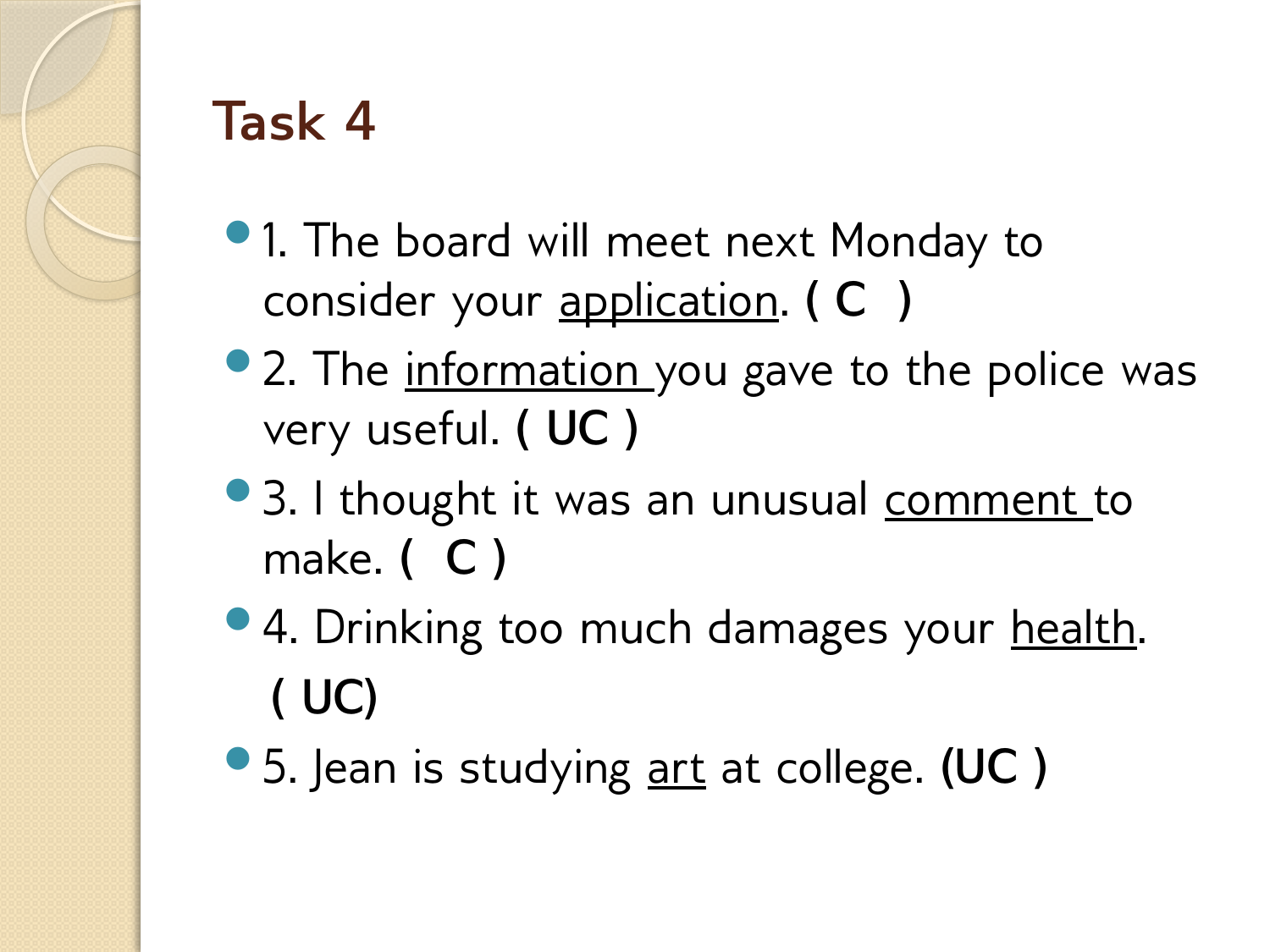

# Task 4
1. The board will meet next Monday to consider your application. ( C  )
2. The information you gave to the police was very useful. ( UC )
3. I thought it was an unusual comment to make. (  C )
4. Drinking too much damages your health.
   ( UC)
5. Jean is studying art at college. (UC )